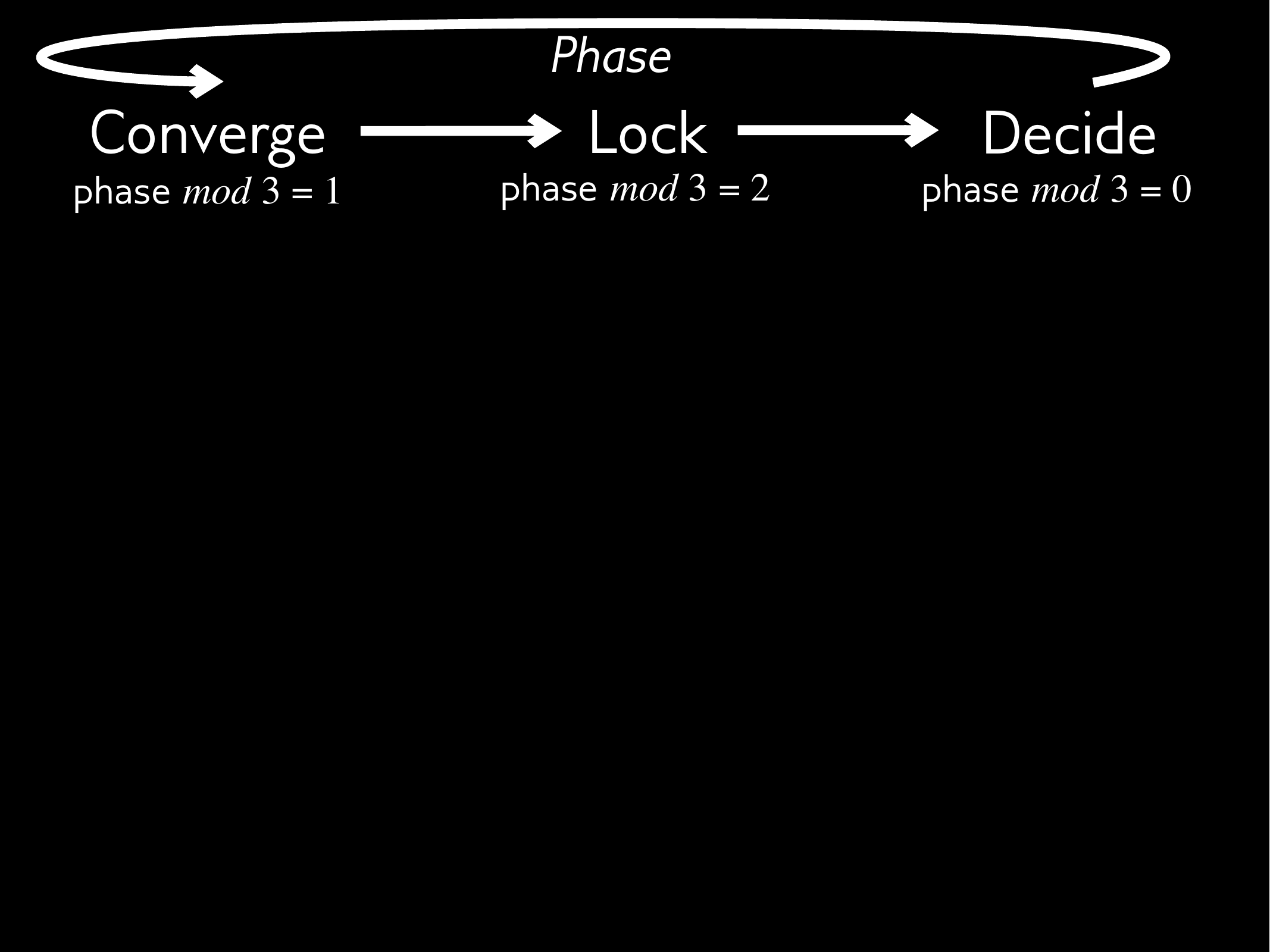

Phase

Converge
Lock
Decide

phase mod 3 = 2
phase mod 3 = 0
phase mod 3 = 1